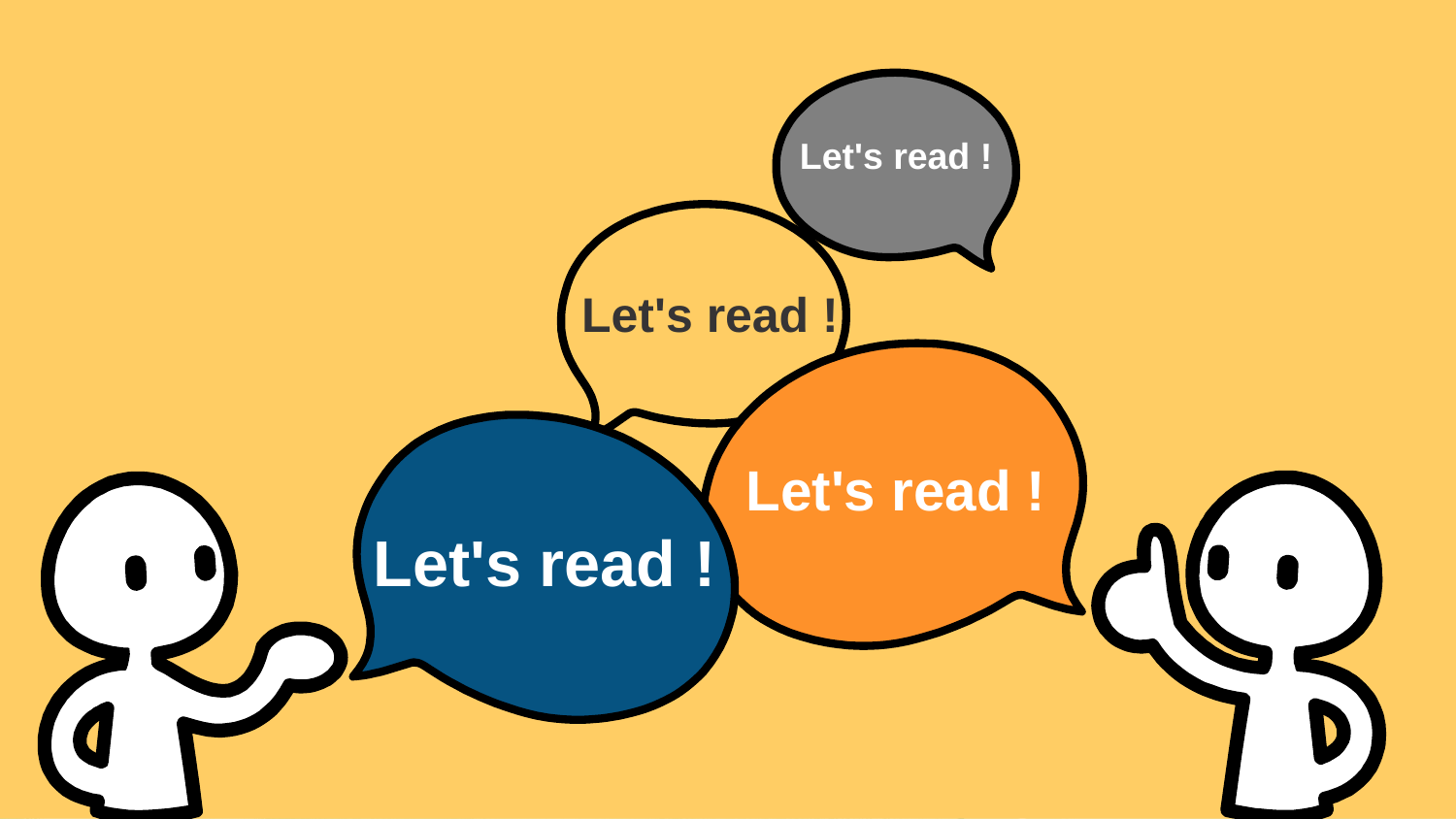

Let's read !

Let's read !

Let's read !

Let's read !
8